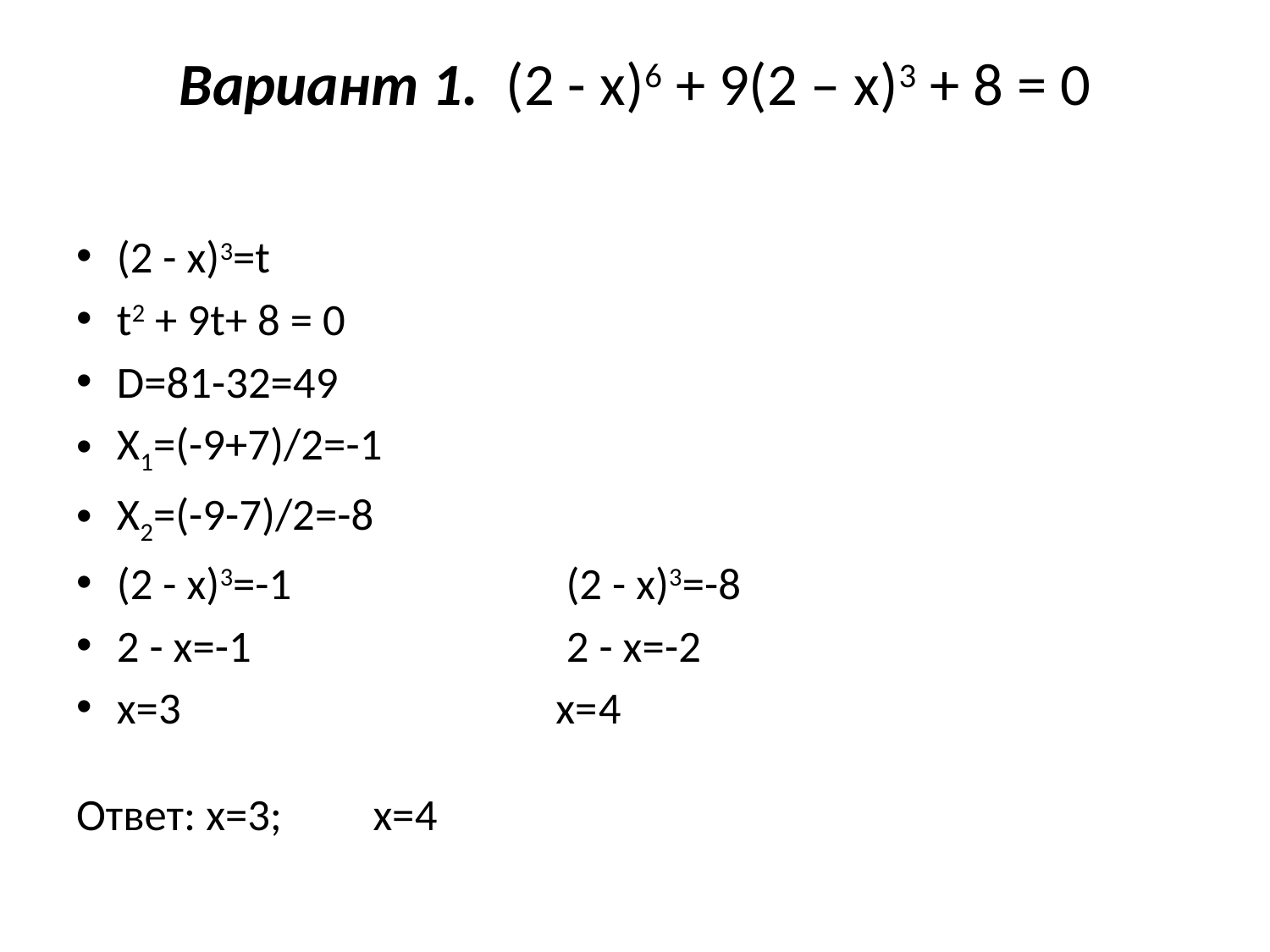

# Вариант 1.  (2 - х)6 + 9(2 – х)3 + 8 = 0
(2 - х)3=t
t2 + 9t+ 8 = 0
D=81-32=49
X1=(-9+7)/2=-1
X2=(-9-7)/2=-8
(2 - х)3=-1                           (2 - х)3=-8
2 - х=-1                               2 - х=-2
x=3                                     x=4
Ответ: x=3;         x=4